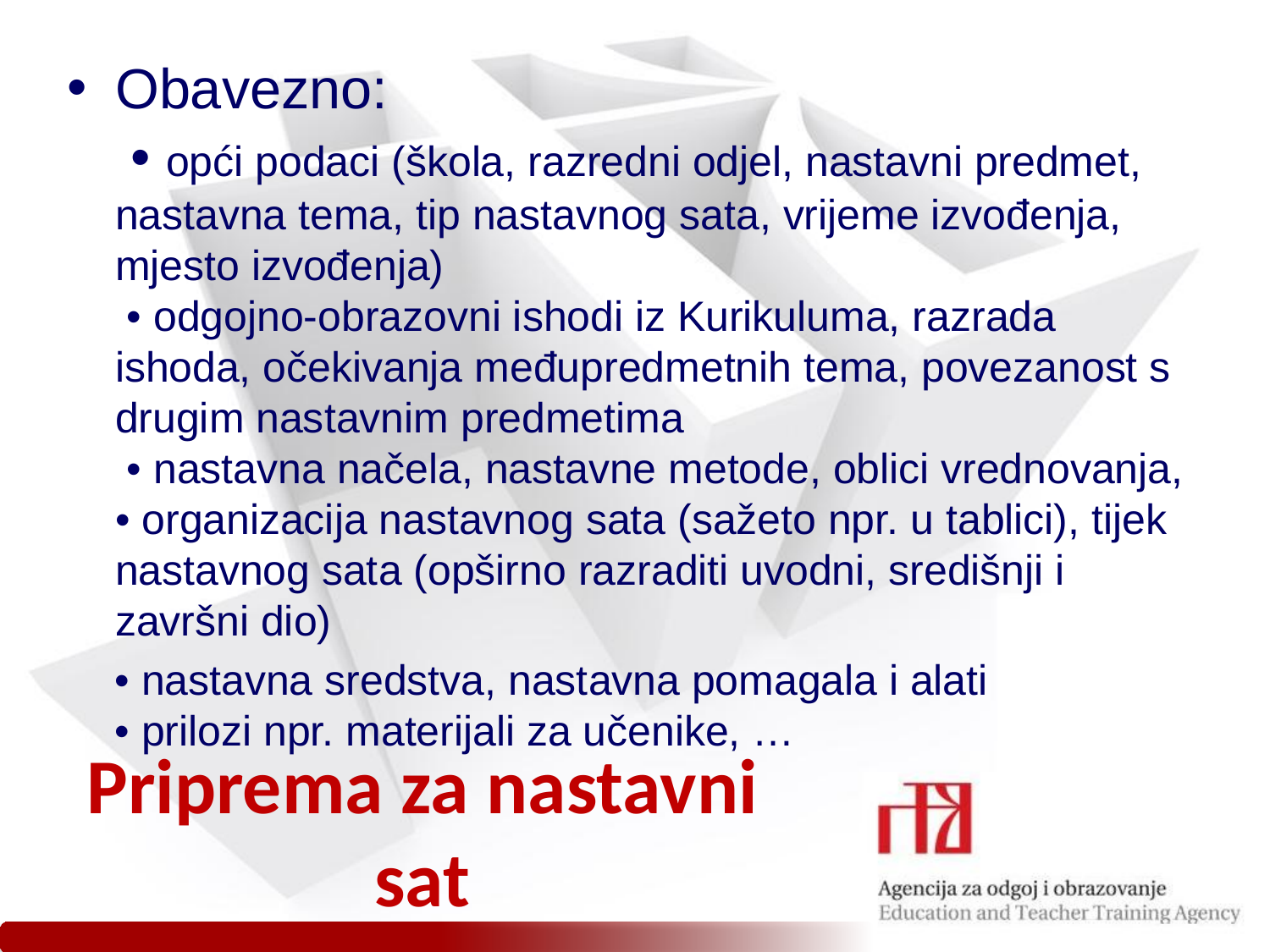

Obavezno:
 • opći podaci (škola, razredni odjel, nastavni predmet, nastavna tema, tip nastavnog sata, vrijeme izvođenja, mjesto izvođenja)
 • odgojno-obrazovni ishodi iz Kurikuluma, razrada ishoda, očekivanja međupredmetnih tema, povezanost s drugim nastavnim predmetima
 • nastavna načela, nastavne metode, oblici vrednovanja, • organizacija nastavnog sata (sažeto npr. u tablici), tijek nastavnog sata (opširno razraditi uvodni, središnji i završni dio)
    • nastavna sredstva, nastavna pomagala i alati
    • prilozi npr. materijali za učenike, …
# Priprema za nastavni sat